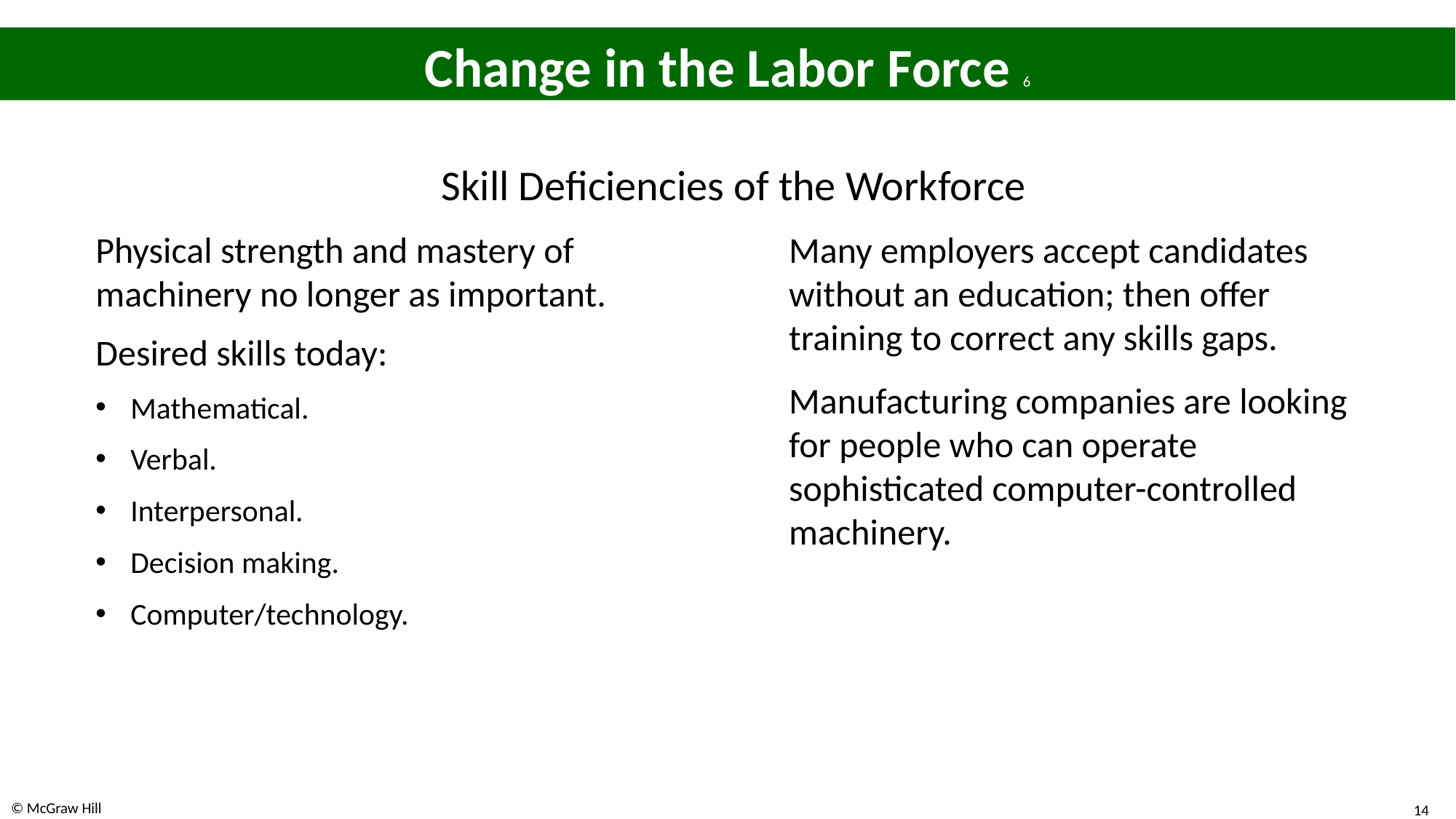

# Change in the Labor Force 6
Skill Deficiencies of the Workforce
Many employers accept candidates without an education; then offer training to correct any skills gaps.
Manufacturing companies are looking for people who can operate sophisticated computer-controlled machinery.
Physical strength and mastery of machinery no longer as important.
Desired skills today:
Mathematical.
Verbal.
Interpersonal.
Decision making.
Computer/technology.